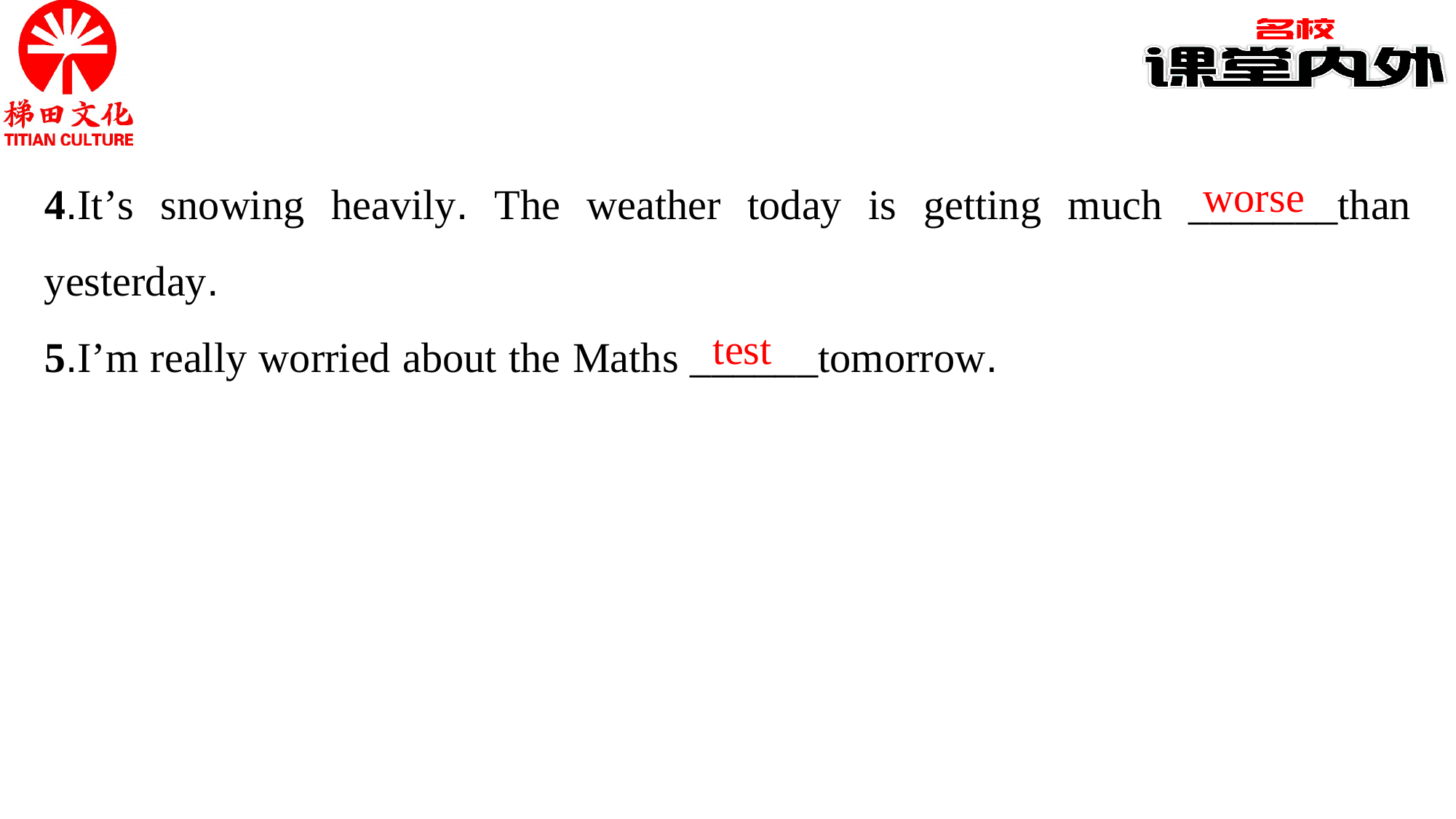

4.It’s snowing heavily. The weather today is getting much _______than yesterday.
5.I’m really worried about the Maths ______tomorrow.
worse
test